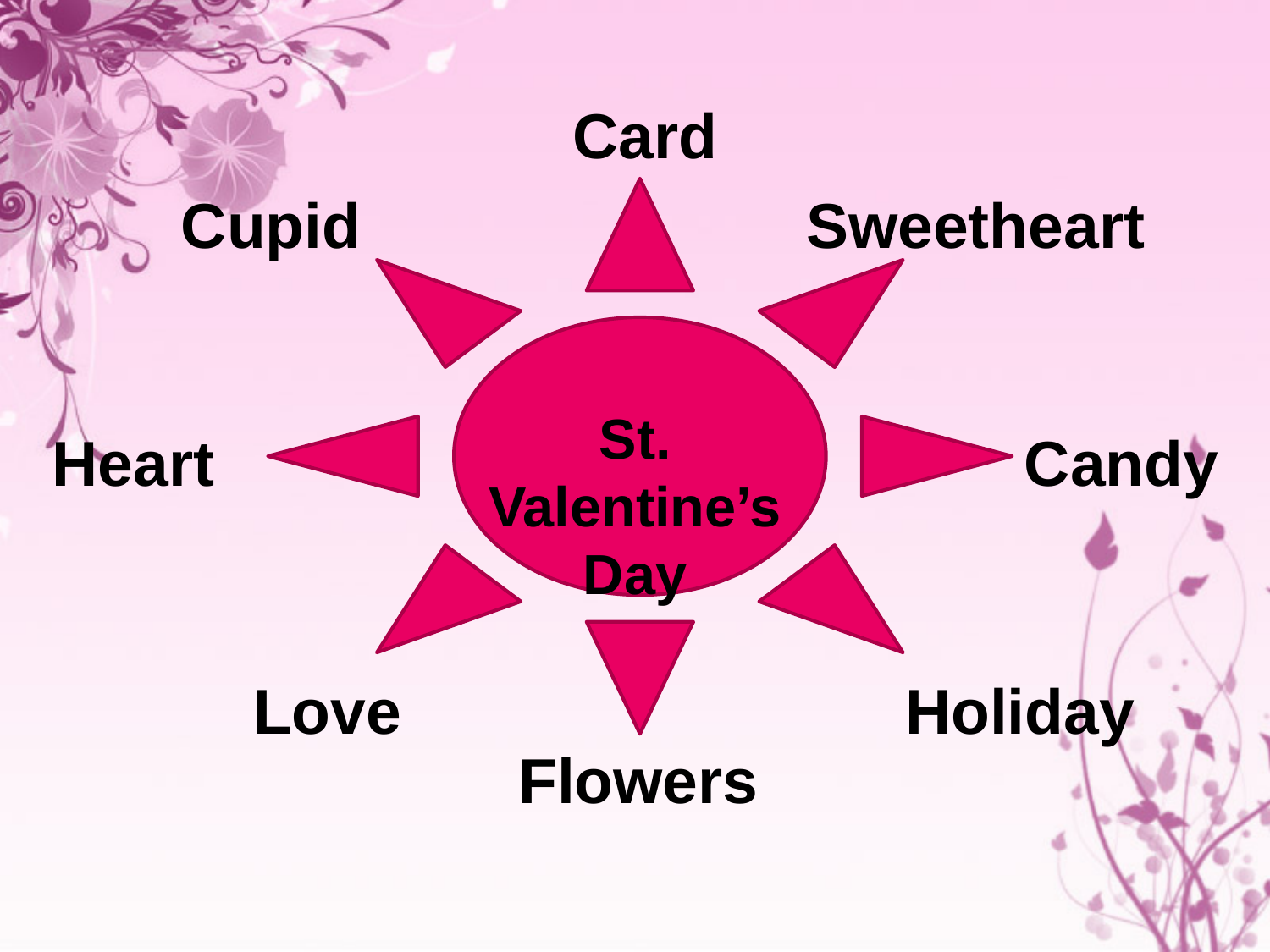

#
Card
Cupid

Sweetheart
St. Valentine’s Day
Heart
Candy
Love
Holiday
Flowers